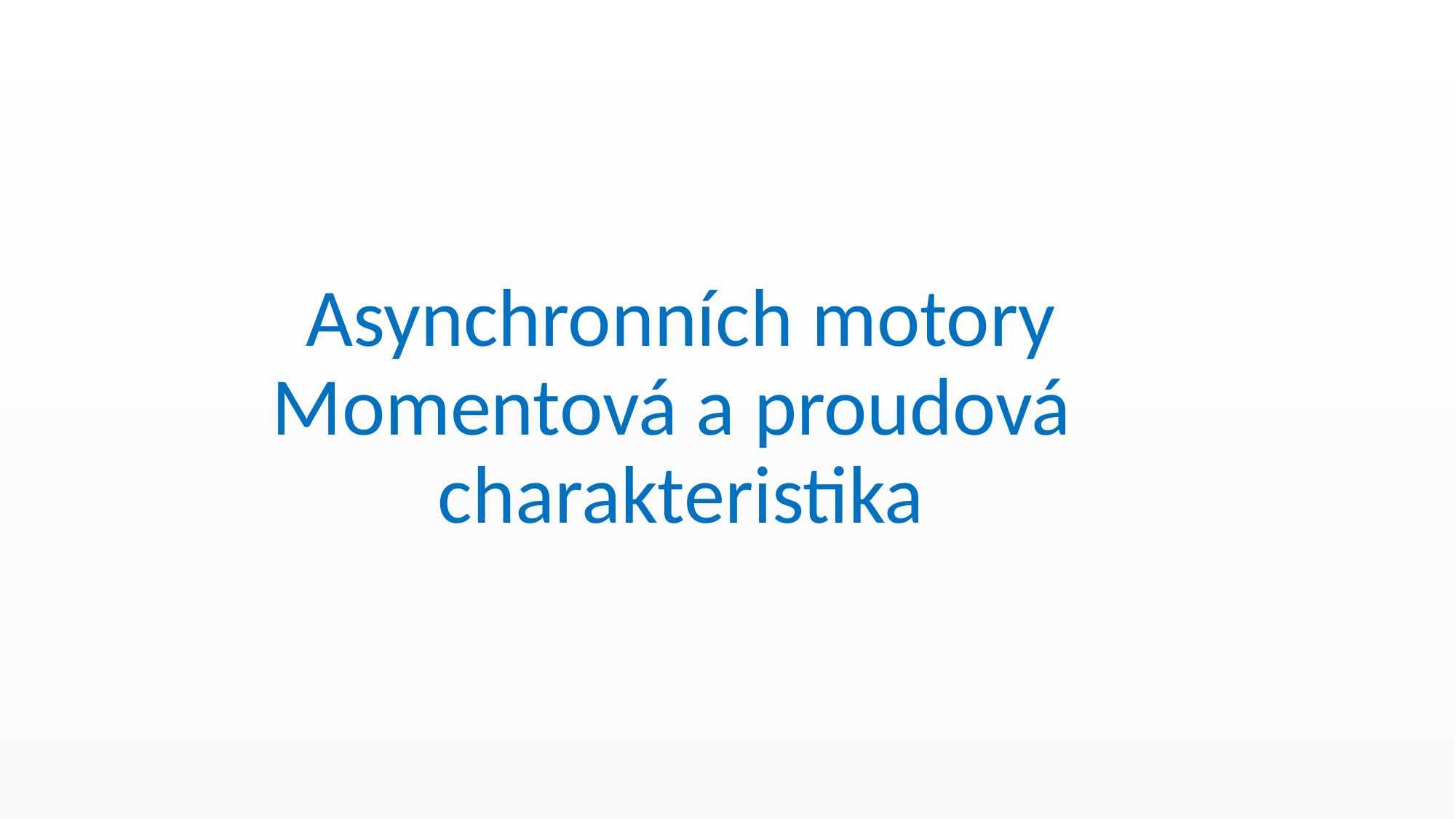

# Asynchronních motory Momentová a proudová charakteristika